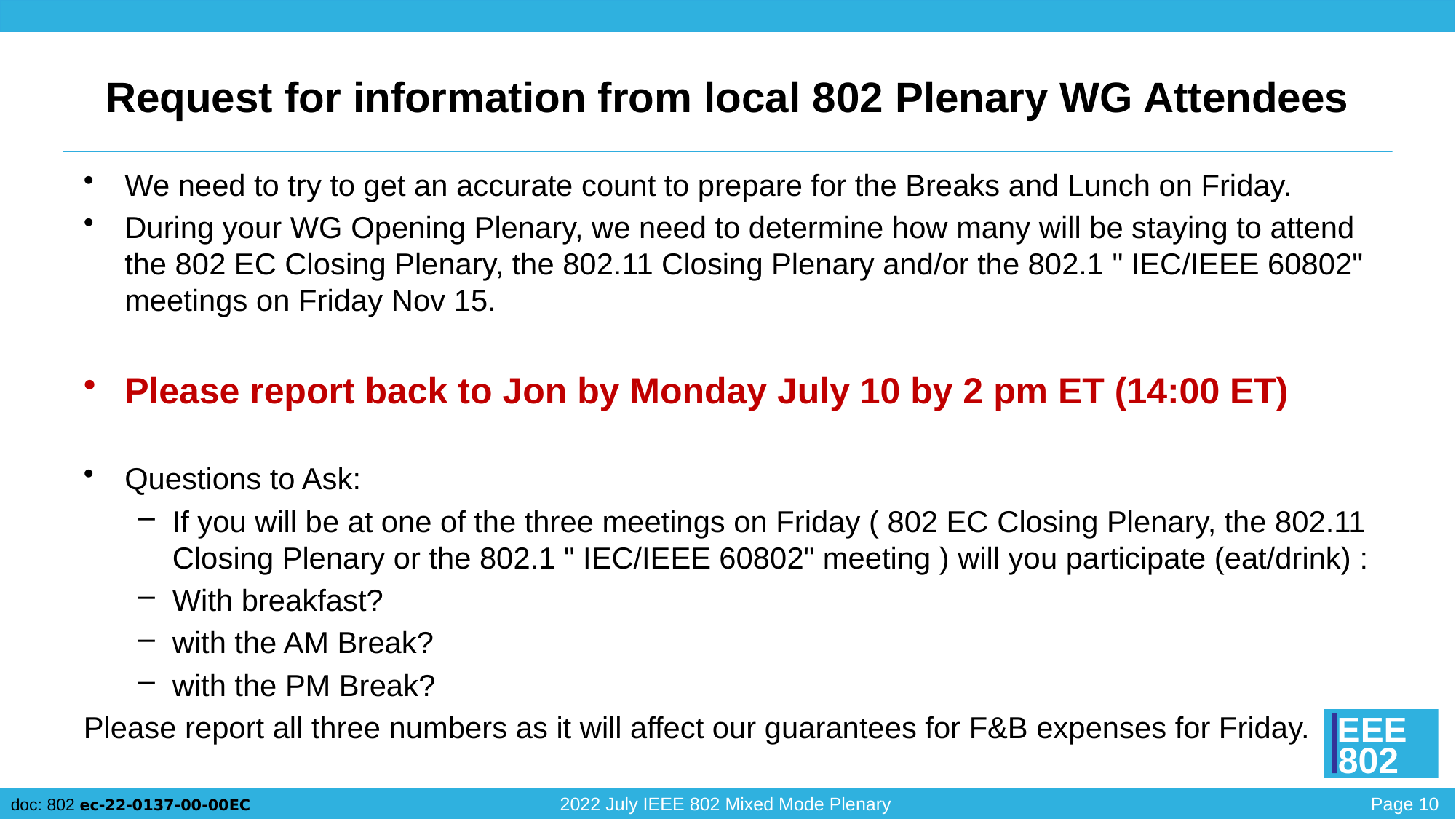

# Request for information from local 802 Plenary WG Attendees
We need to try to get an accurate count to prepare for the Breaks and Lunch on Friday.
During your WG Opening Plenary, we need to determine how many will be staying to attend the 802 EC Closing Plenary, the 802.11 Closing Plenary and/or the 802.1 " IEC/IEEE 60802" meetings on Friday Nov 15.

Please report back to Jon by Monday July 10 by 2 pm ET (14:00 ET)

Questions to Ask:
If you will be at one of the three meetings on Friday ( 802 EC Closing Plenary, the 802.11 Closing Plenary or the 802.1 " IEC/IEEE 60802" meeting ) will you participate (eat/drink) :
With breakfast?
with the AM Break?
with the PM Break?
Please report all three numbers as it will affect our guarantees for F&B expenses for Friday.